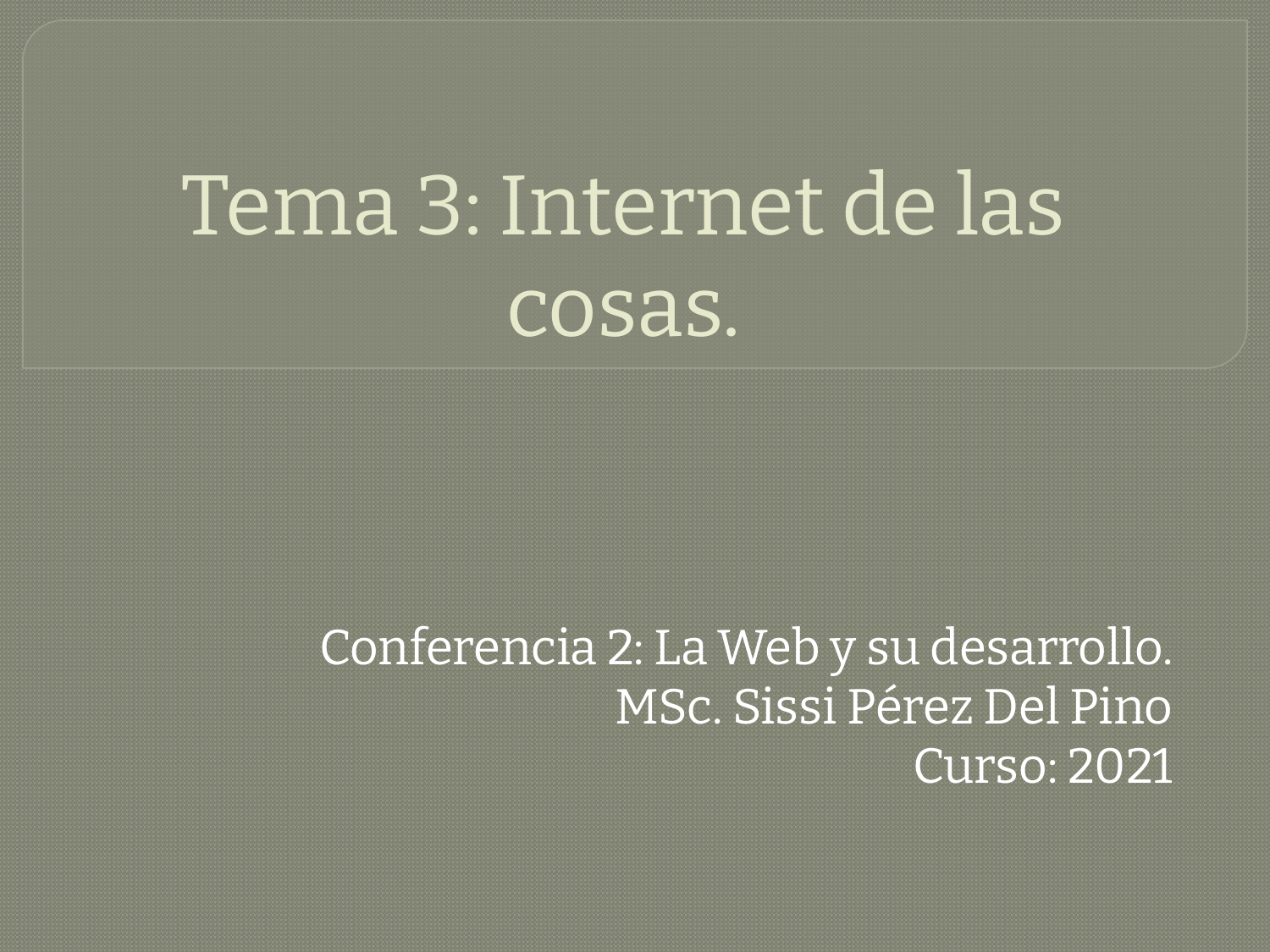

# Tema 3: Internet de las cosas.
Conferencia 2: La Web y su desarrollo.
MSc. Sissi Pérez Del Pino
Curso: 2021